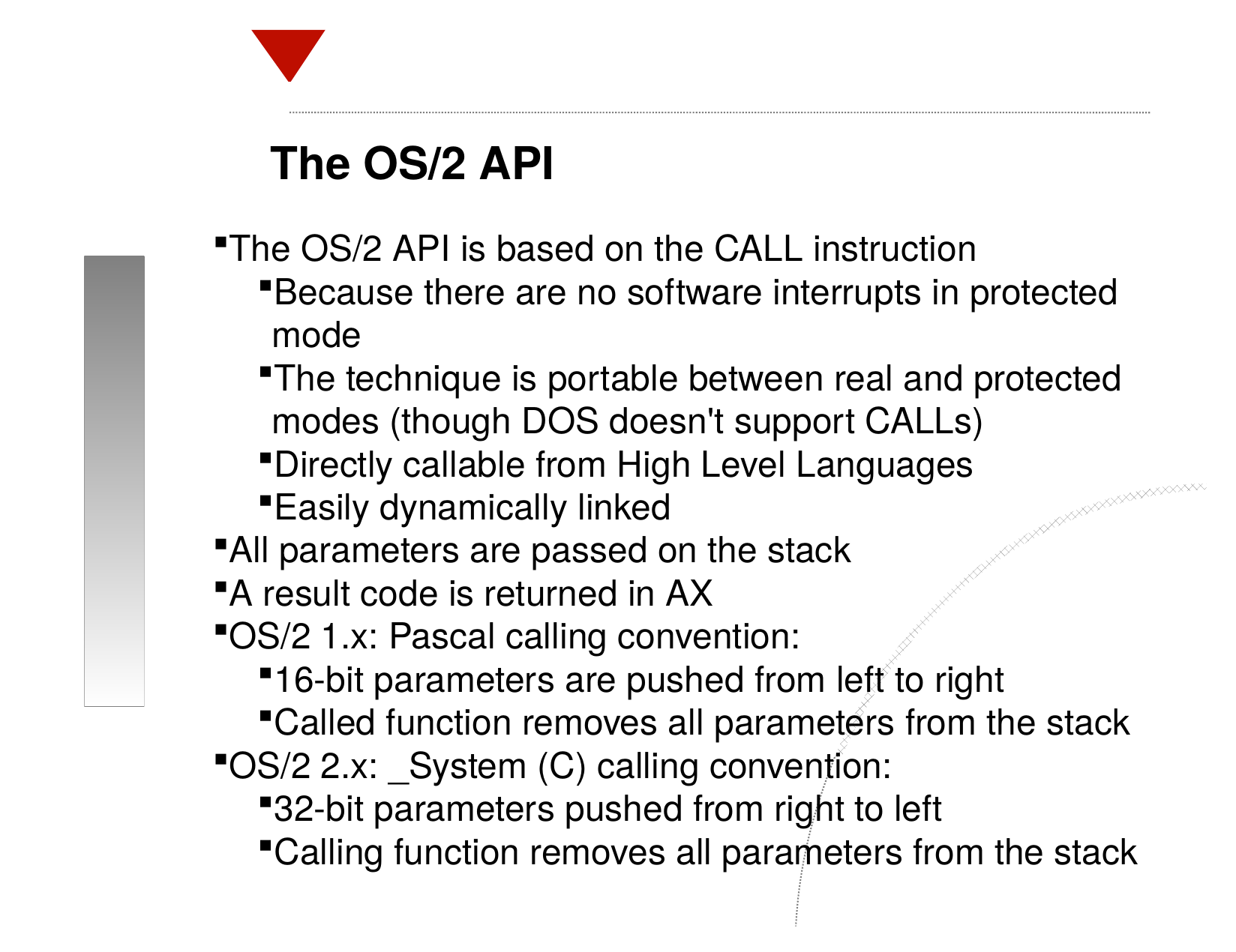

The OS/2 API
The OS/2 API is based on the CALL instruction
Because there are no software interrupts in protected mode
The technique is portable between real and protected modes (though DOS doesn't support CALLs)
Directly callable from High Level Languages
Easily dynamically linked
All parameters are passed on the stack
A result code is returned in AX
OS/2 1.x: Pascal calling convention:
16-bit parameters are pushed from left to right
Called function removes all parameters from the stack
OS/2 2.x: _System (C) calling convention:
32-bit parameters pushed from right to left
Calling function removes all parameters from the stack